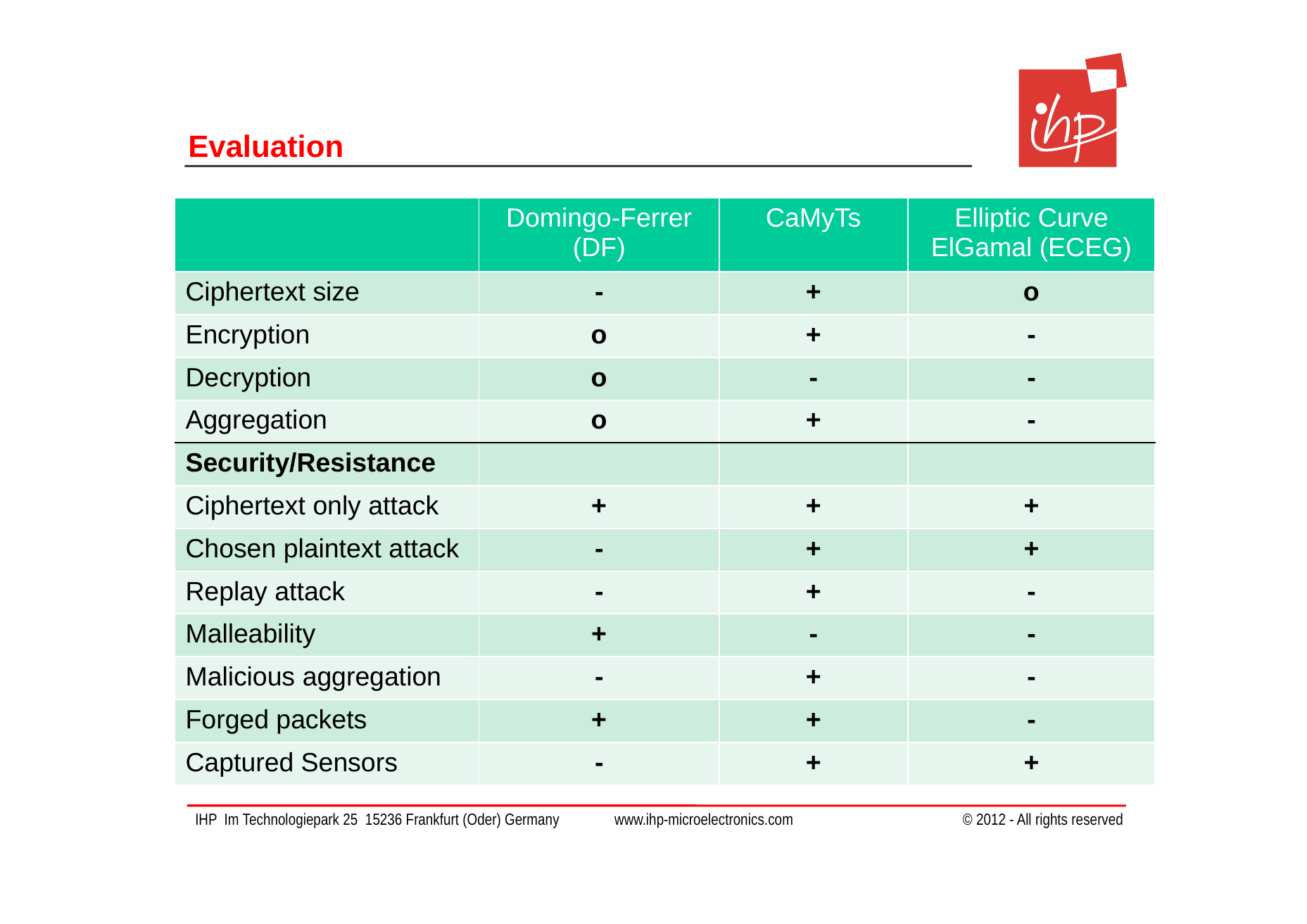

# Evaluation
|  | Domingo-Ferrer (DF) | CaMyTs | Elliptic Curve ElGamal (ECEG) |
| --- | --- | --- | --- |
| Ciphertext size | - | + | o |
| Encryption | o | + | - |
| Decryption | o | - | - |
| Aggregation | o | + | - |
| Security/Resistance |  |  |  |
| Ciphertext only attack | + | + | + |
| Chosen plaintext attack | - | + | + |
| Replay attack | - | + | - |
| Malleability | + | - | - |
| Malicious aggregation | - | + | - |
| Forged packets | + | + | - |
| Captured Sensors | - | + | + |